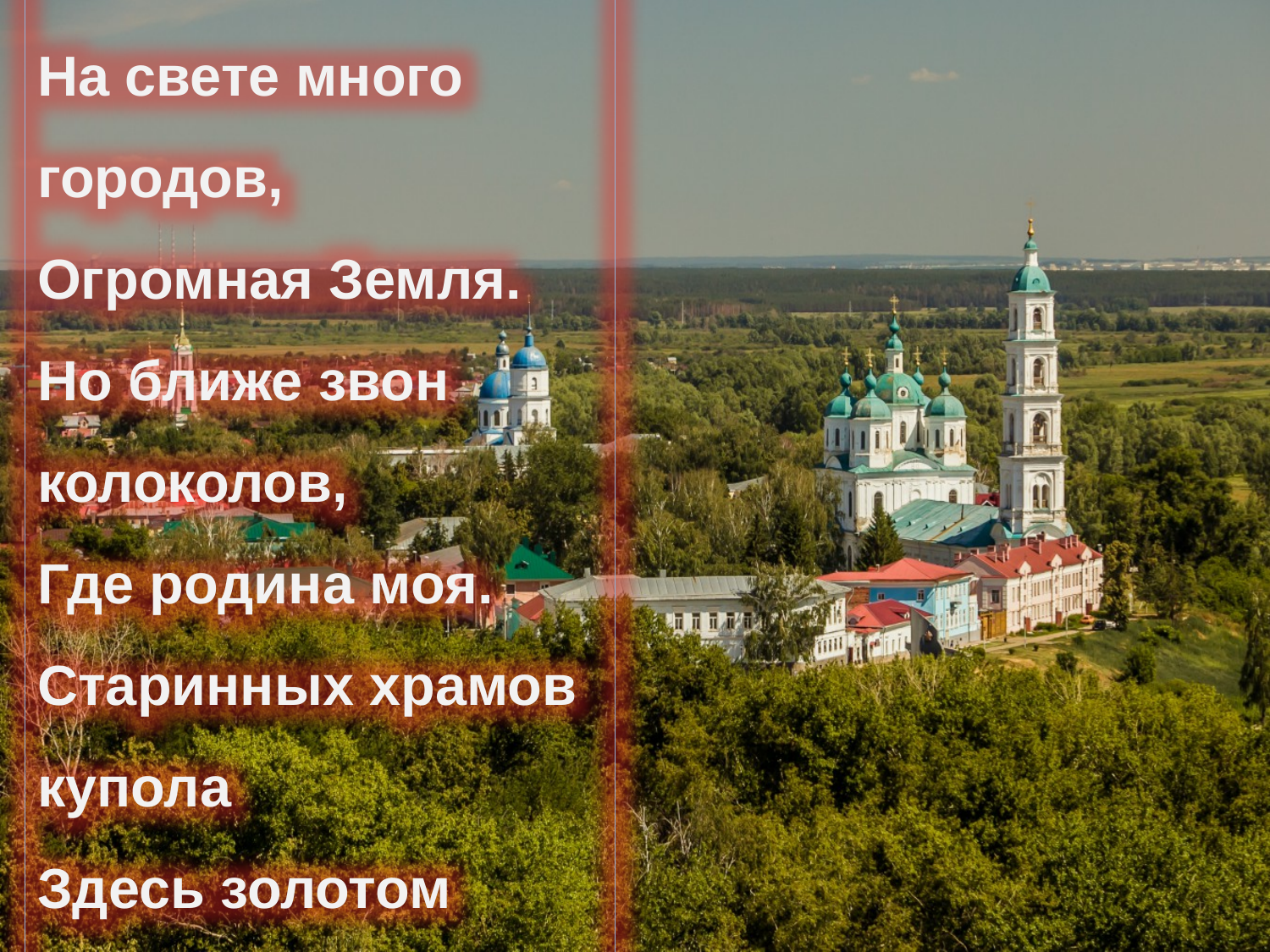

На свете много городов,
Огромная Земля.
Но ближе звон колоколов,
Где родина моя.
Старинных храмов купола
Здесь золотом горят,
А городские кружева
Историю хранят…